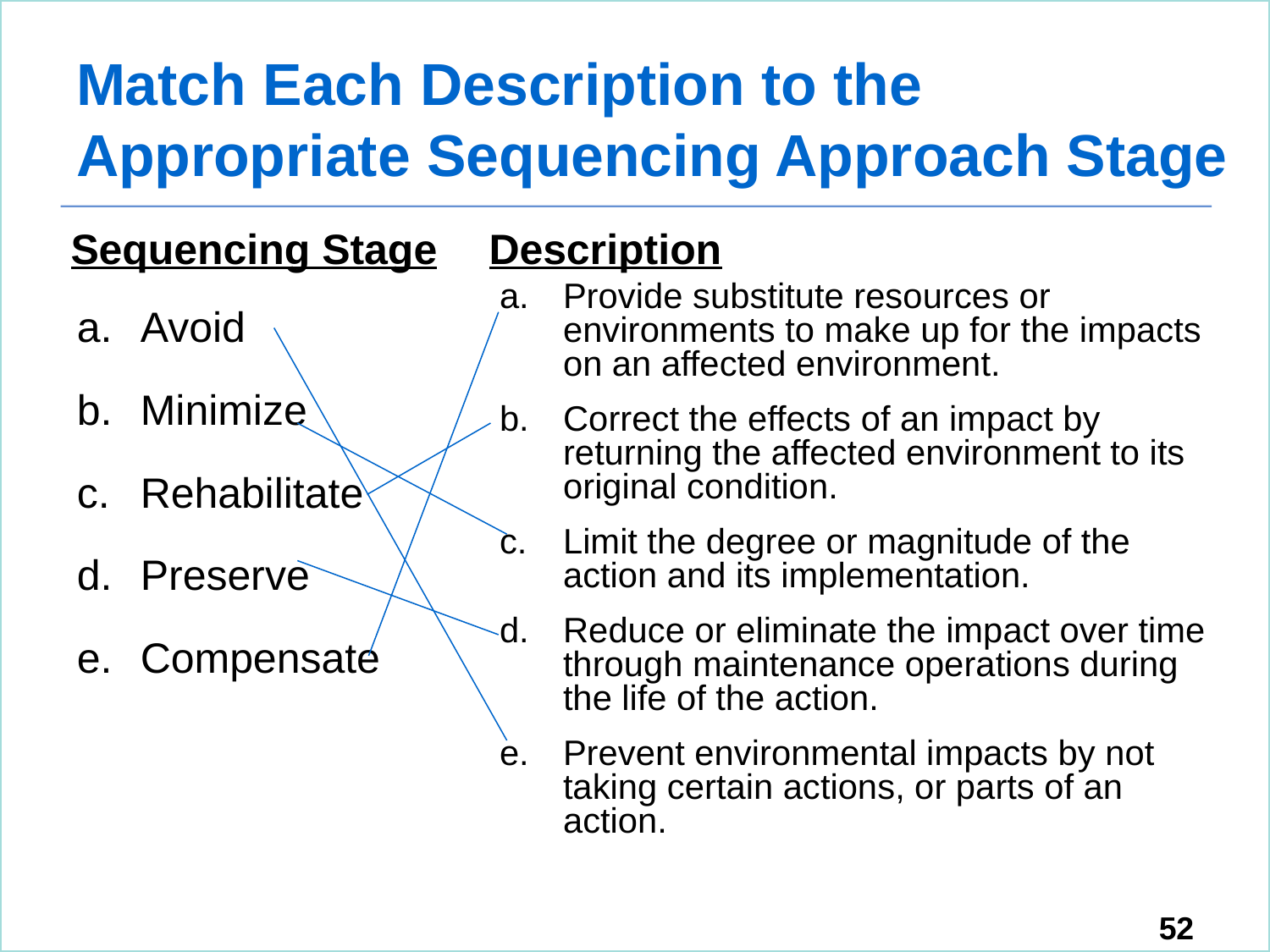

# Match Each Description to the Appropriate Sequencing Approach Stage
Sequencing Stage
Description
Provide substitute resources or environments to make up for the impacts on an affected environment.
Correct the effects of an impact by returning the affected environment to its original condition.
Limit the degree or magnitude of the action and its implementation.
Reduce or eliminate the impact over time through maintenance operations during the life of the action.
Prevent environmental impacts by not taking certain actions, or parts of an action.
Avoid
Minimize
Rehabilitate
Preserve
Compensate
52